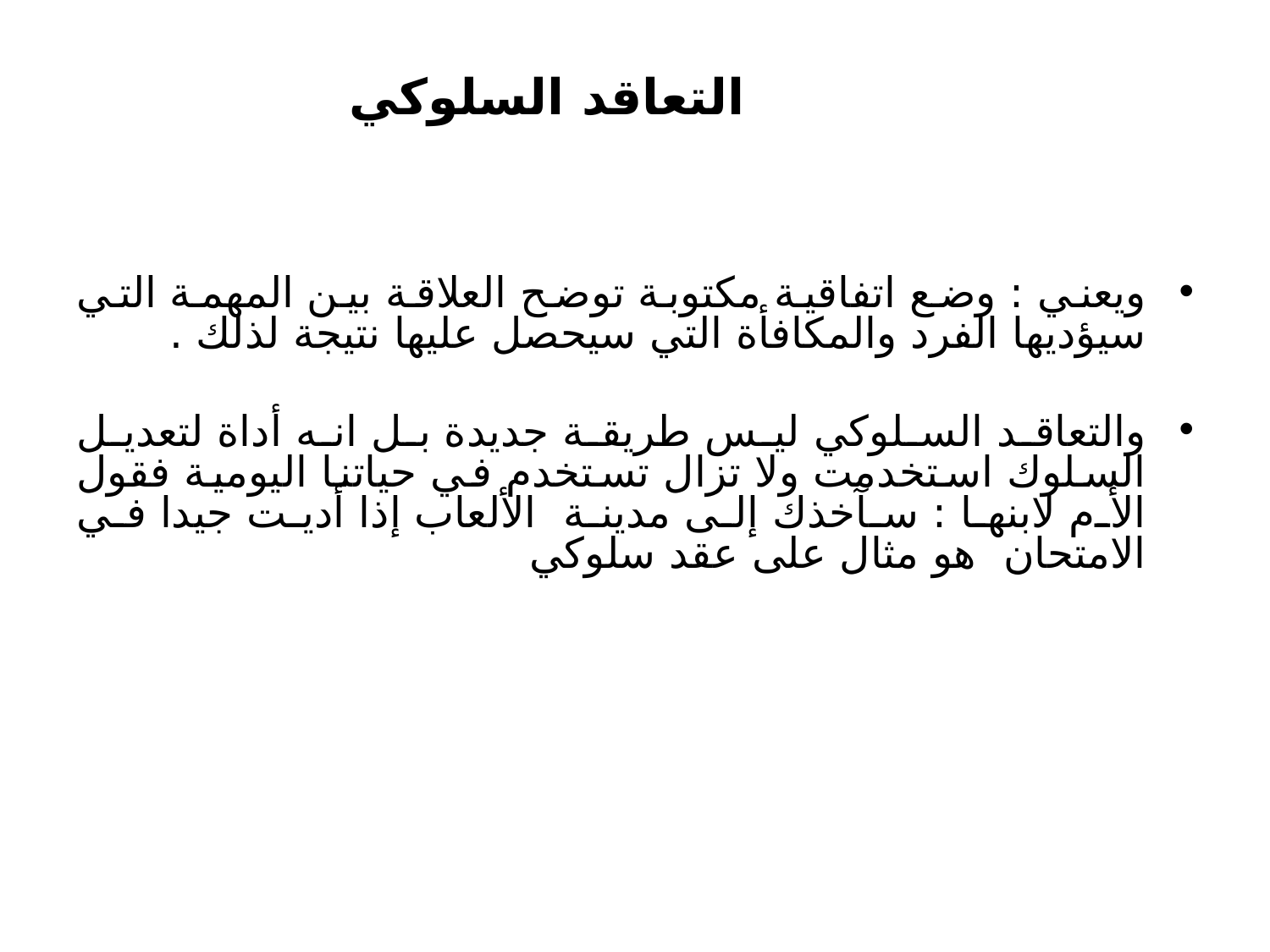

# التعاقد السلوكي

ويعني : وضع اتفاقية مكتوبة توضح العلاقة بين المهمة التي سيؤديها الفرد والمكافأة التي سيحصل عليها نتيجة لذلك .

والتعاقد السلوكي ليس طريقة جديدة بل انه أداة لتعديل السلوك استخدمت ولا تزال تستخدم في حياتنا اليومية فقول الأم لابنها : سآخذك إلى مدينة  الألعاب إذا أديت جيدا في الامتحان  هو مثال على عقد سلوكي